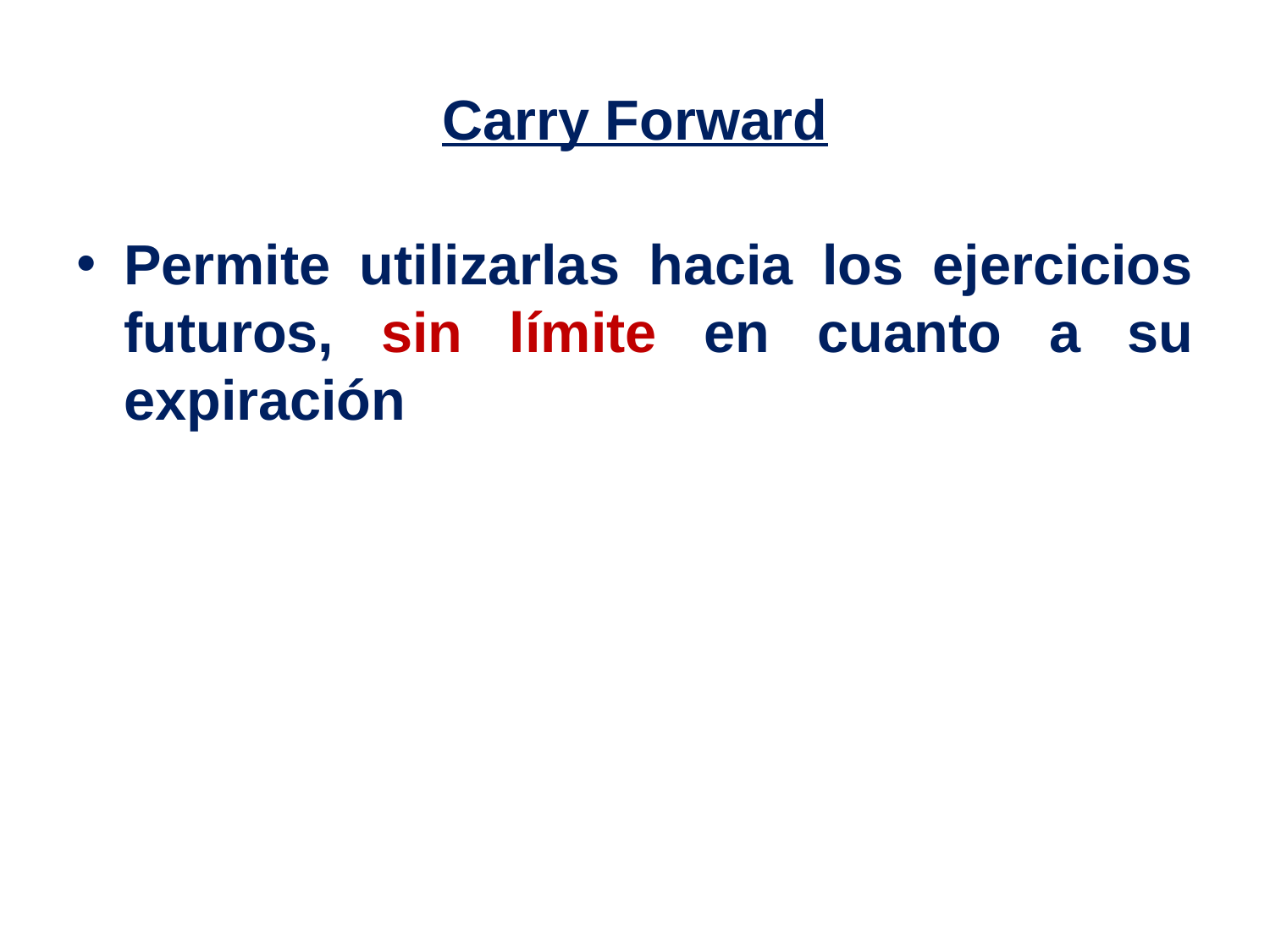

# Carry Forward
Permite utilizarlas hacia los ejercicios futuros, sin límite en cuanto a su expiración